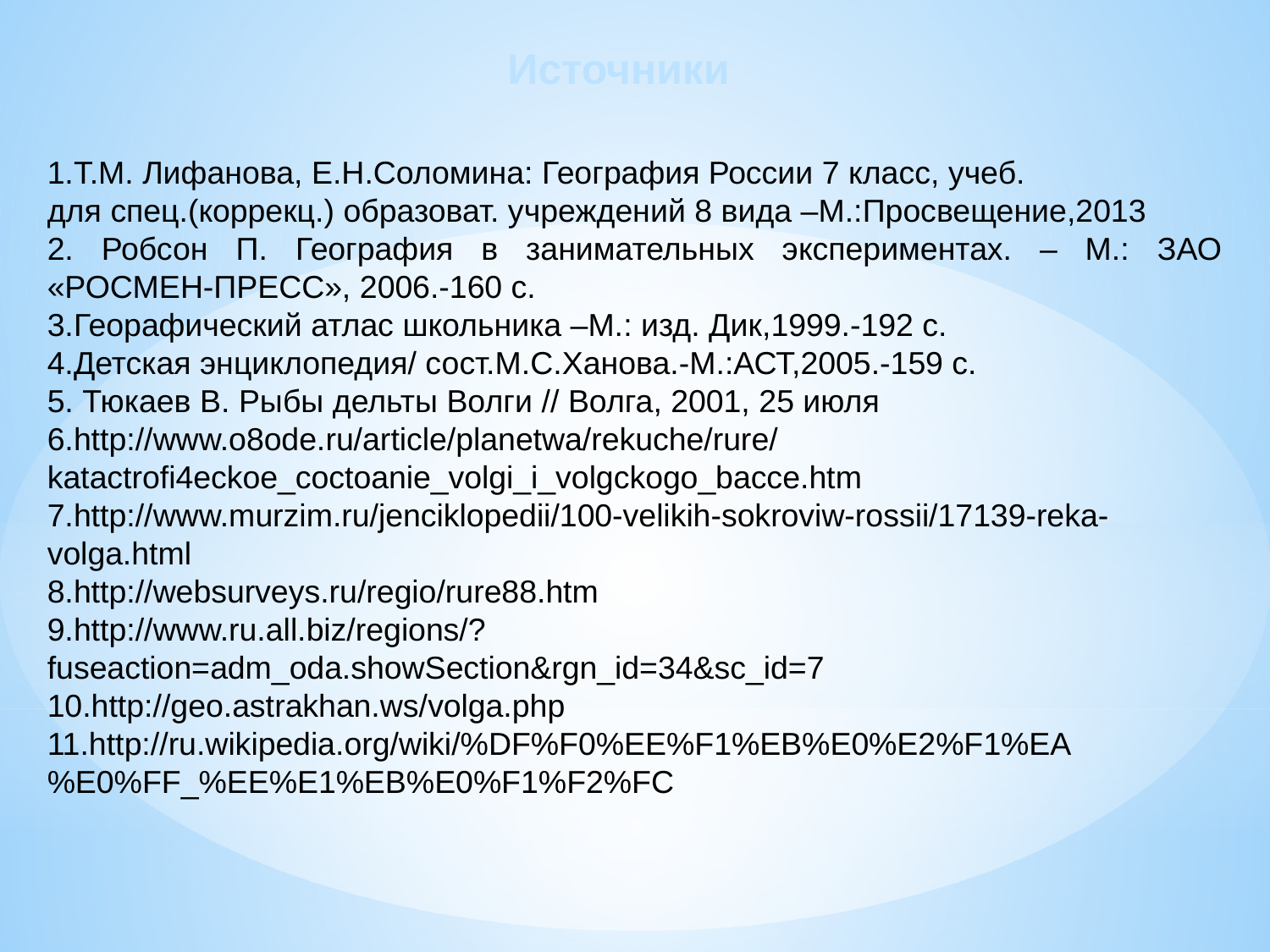

Источники
1.Т.М. Лифанова, Е.Н.Соломина: География России 7 класс, учеб.
для спец.(коррекц.) образоват. учреждений 8 вида –М.:Просвещение,2013
2. Робсон П. География в занимательных экспериментах. – М.: ЗАО «РОСМЕН-ПРЕСС», 2006.-160 с.
3.Георафический атлас школьника –М.: изд. Дик,1999.-192 с.
4.Детская энциклопедия/ сост.М.С.Ханова.-М.:АСТ,2005.-159 с.
5. Тюкаев В. Рыбы дельты Волги // Волга, 2001, 25 июля
6.http://www.o8ode.ru/article/planetwa/rekuche/rure/katactrofi4eckoe_coctoanie_volgi_i_volgckogo_bacce.htm
7.http://www.murzim.ru/jenciklopedii/100-velikih-sokroviw-rossii/17139-reka-volga.html
8.http://websurveys.ru/regio/rure88.htm
9.http://www.ru.all.biz/regions/?fuseaction=adm_oda.showSection&rgn_id=34&sc_id=7
10.http://geo.astrakhan.ws/volga.php
11.http://ru.wikipedia.org/wiki/%DF%F0%EE%F1%EB%E0%E2%F1%EA%E0%FF_%EE%E1%EB%E0%F1%F2%FC